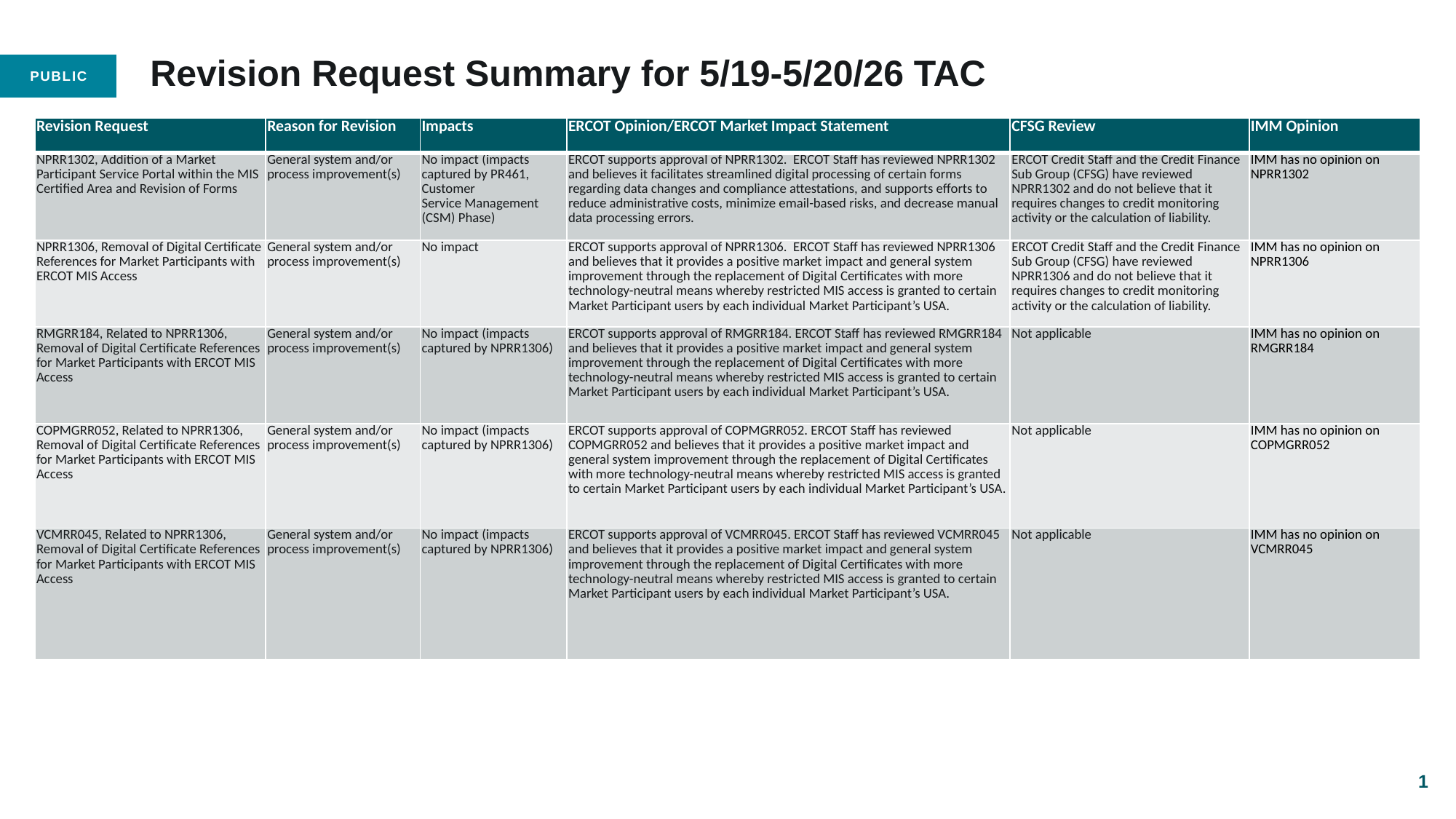

# Revision Request Summary for 5/19-5/20/26 TAC
| Revision Request | Reason for Revision | Impacts | ERCOT Opinion/ERCOT Market Impact Statement | CFSG Review | IMM Opinion |
| --- | --- | --- | --- | --- | --- |
| NPRR1302, Addition of a Market Participant Service Portal within the MIS Certified Area and Revision of Forms | General system and/or process improvement(s) | No impact (impacts captured by PR461, Customer Service Management (CSM) Phase) | ERCOT supports approval of NPRR1302. ERCOT Staff has reviewed NPRR1302 and believes it facilitates streamlined digital processing of certain forms regarding data changes and compliance attestations, and supports efforts to reduce administrative costs, minimize email-based risks, and decrease manual data processing errors. | ERCOT Credit Staff and the Credit Finance Sub Group (CFSG) have reviewed NPRR1302 and do not believe that it requires changes to credit monitoring activity or the calculation of liability. | IMM has no opinion on NPRR1302 |
| NPRR1306, Removal of Digital Certificate References for Market Participants with ERCOT MIS Access | General system and/or process improvement(s) | No impact | ERCOT supports approval of NPRR1306. ERCOT Staff has reviewed NPRR1306 and believes that it provides a positive market impact and general system improvement through the replacement of Digital Certificates with more technology-neutral means whereby restricted MIS access is granted to certain Market Participant users by each individual Market Participant’s USA. | ERCOT Credit Staff and the Credit Finance Sub Group (CFSG) have reviewed NPRR1306 and do not believe that it requires changes to credit monitoring activity or the calculation of liability. | IMM has no opinion on NPRR1306 |
| RMGRR184, Related to NPRR1306, Removal of Digital Certificate References for Market Participants with ERCOT MIS Access | General system and/or process improvement(s) | No impact (impacts captured by NPRR1306) | ERCOT supports approval of RMGRR184. ERCOT Staff has reviewed RMGRR184 and believes that it provides a positive market impact and general system improvement through the replacement of Digital Certificates with more technology-neutral means whereby restricted MIS access is granted to certain Market Participant users by each individual Market Participant’s USA. | Not applicable | IMM has no opinion on RMGRR184 |
| COPMGRR052, Related to NPRR1306, Removal of Digital Certificate References for Market Participants with ERCOT MIS Access | General system and/or process improvement(s) | No impact (impacts captured by NPRR1306) | ERCOT supports approval of COPMGRR052. ERCOT Staff has reviewed COPMGRR052 and believes that it provides a positive market impact and general system improvement through the replacement of Digital Certificates with more technology-neutral means whereby restricted MIS access is granted to certain Market Participant users by each individual Market Participant’s USA. | Not applicable | IMM has no opinion on COPMGRR052 |
| VCMRR045, Related to NPRR1306, Removal of Digital Certificate References for Market Participants with ERCOT MIS Access | General system and/or process improvement(s) | No impact (impacts captured by NPRR1306) | ERCOT supports approval of VCMRR045. ERCOT Staff has reviewed VCMRR045 and believes that it provides a positive market impact and general system improvement through the replacement of Digital Certificates with more technology-neutral means whereby restricted MIS access is granted to certain Market Participant users by each individual Market Participant’s USA. | Not applicable | IMM has no opinion on VCMRR045 |

1